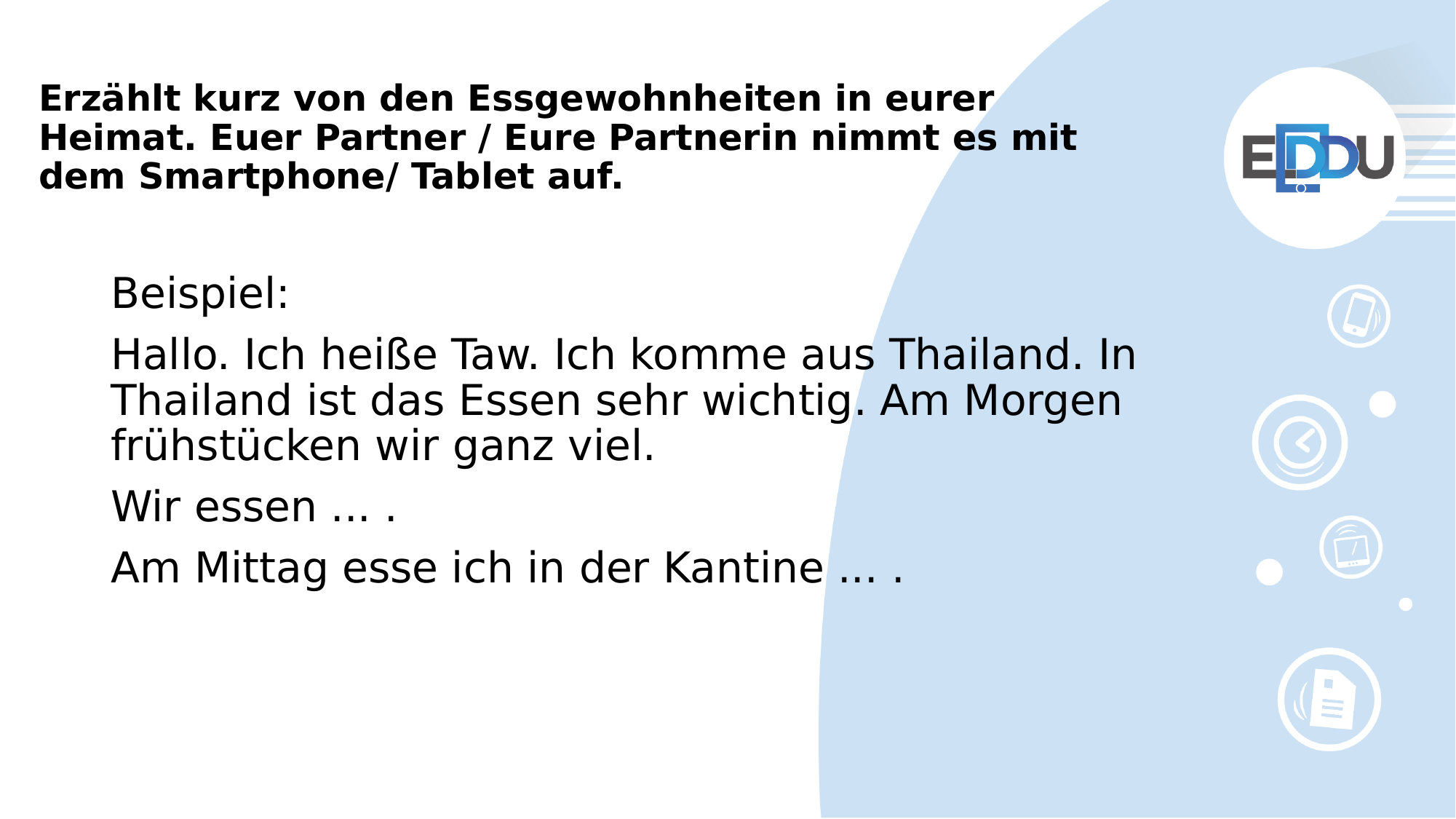

# Erzählt kurz von den Essgewohnheiten in eurer Heimat. Euer Partner / Eure Partnerin nimmt es mit dem Smartphone/ Tablet auf.
Beispiel:
Hallo. Ich heiße Taw. Ich komme aus Thailand. In Thailand ist das Essen sehr wichtig. Am Morgen frühstücken wir ganz viel.
Wir essen ... .
Am Mittag esse ich in der Kantine ... .